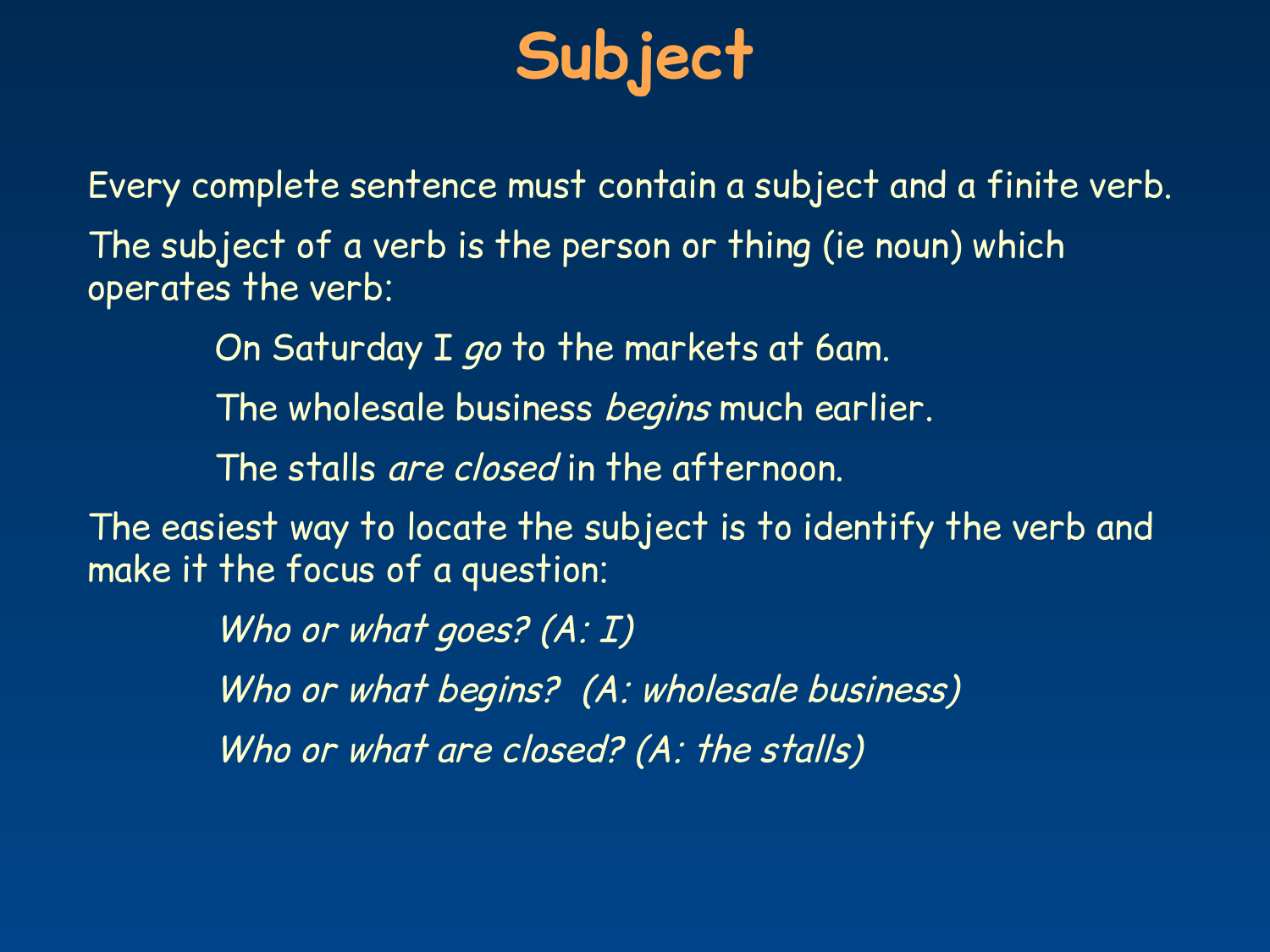

Subject
Every complete sentence must contain a subject and a finite verb.
The subject of a verb is the person or thing (ie noun) which operates the verb:
	On Saturday I go to the markets at 6am.
	The wholesale business begins much earlier.
	The stalls are closed in the afternoon.
The easiest way to locate the subject is to identify the verb and make it the focus of a question:
	Who or what goes? (A: I)
	Who or what begins?  (A: wholesale business)
	Who or what are closed? (A: the stalls)